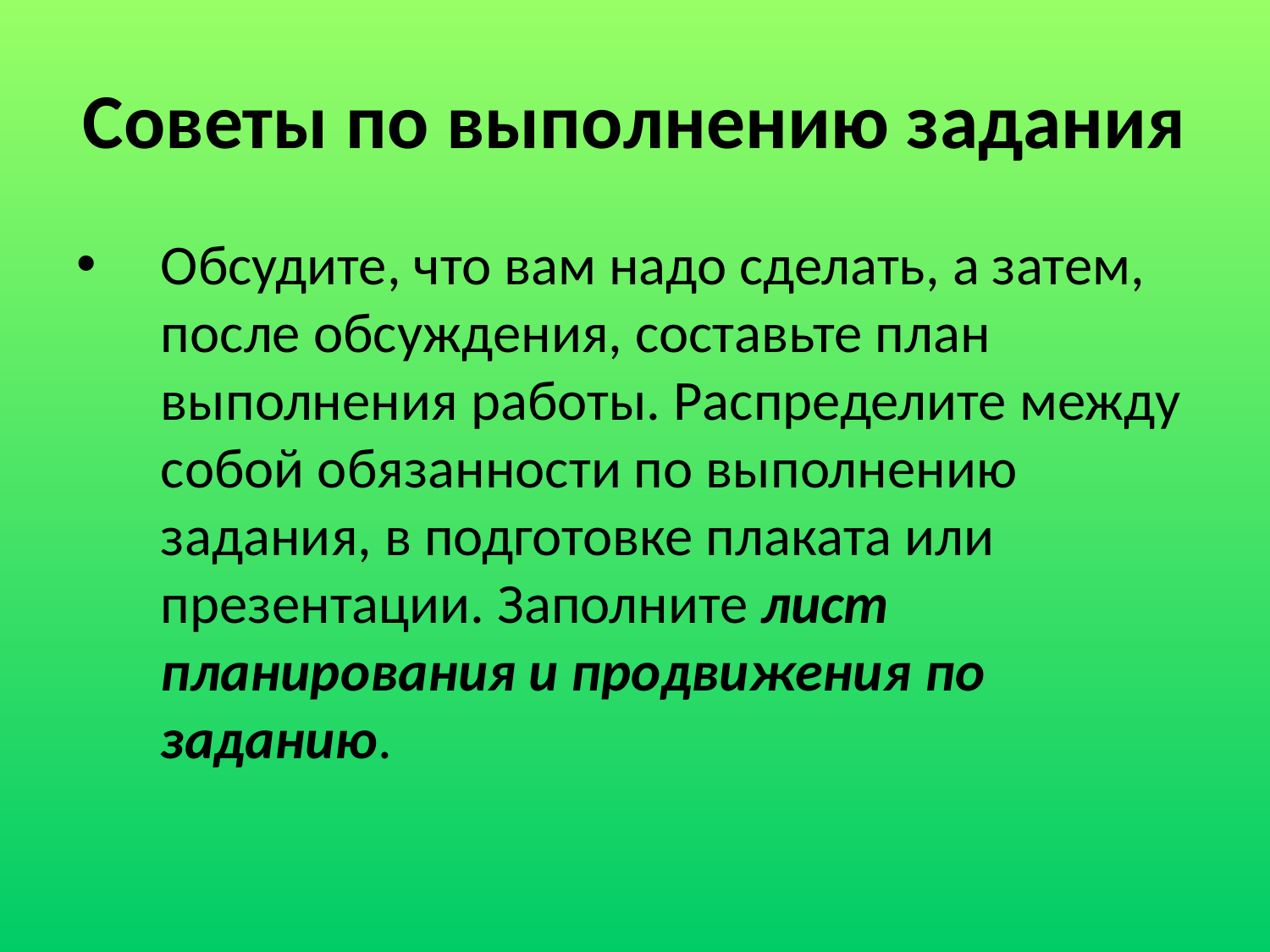

# Советы по выполнению задания
Обсудите, что вам надо сделать, а затем, после обсуждения, составьте план выполнения работы. Распределите между собой обязанности по выполнению задания, в подготовке плаката или презентации. Заполните лист планирования и продвижения по заданию.